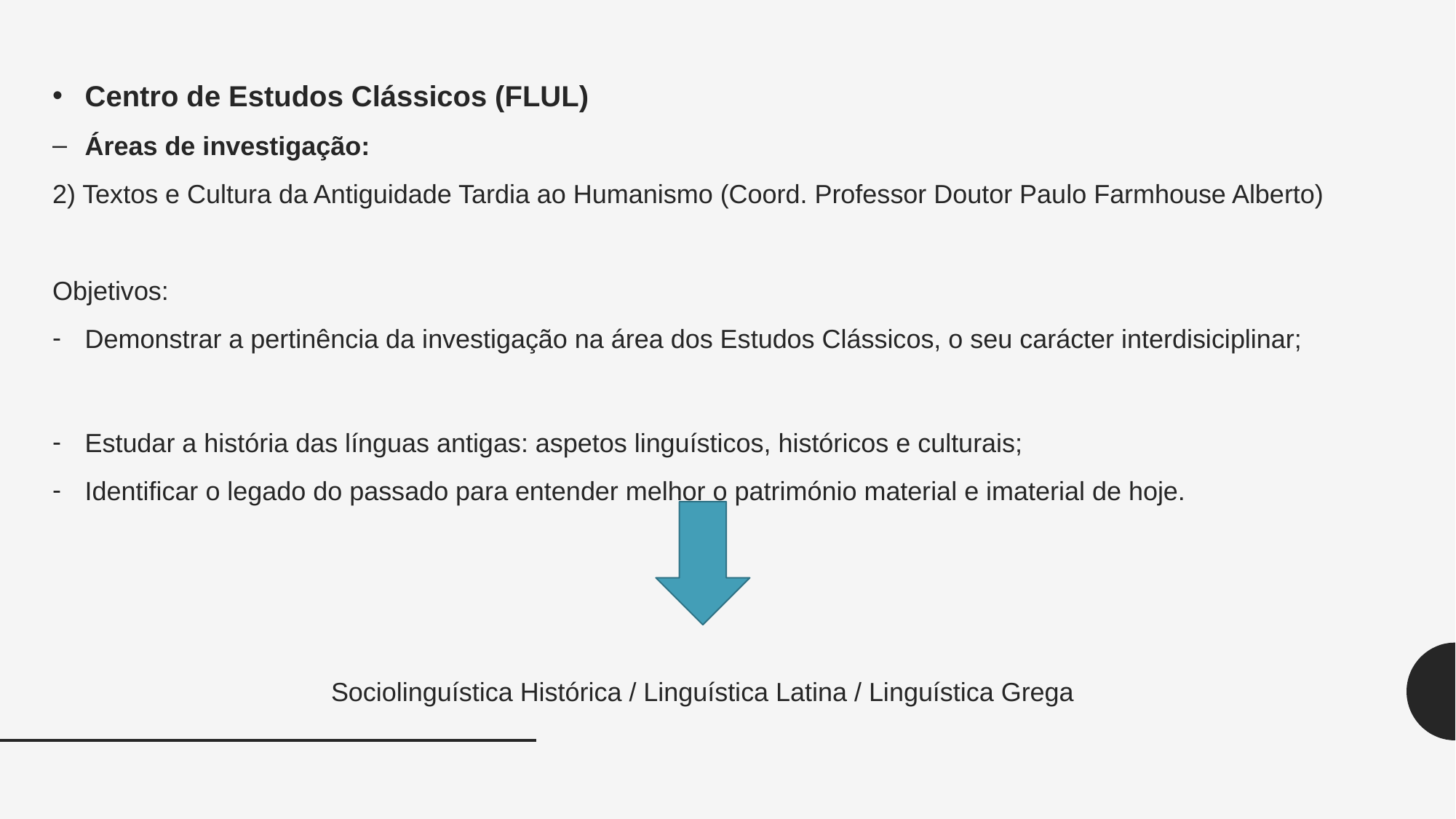

Centro de Estudos Clássicos (FLUL)
Áreas de investigação:
2) Textos e Cultura da Antiguidade Tardia ao Humanismo (Coord. Professor Doutor Paulo Farmhouse Alberto)

Objetivos:
Demonstrar a pertinência da investigação na área dos Estudos Clássicos, o seu carácter interdisiciplinar;

Estudar a história das línguas antigas: aspetos linguísticos, históricos e culturais;
Identificar o legado do passado para entender melhor o património material e imaterial de hoje.

Sociolinguística Histórica / Linguística Latina / Linguística Grega